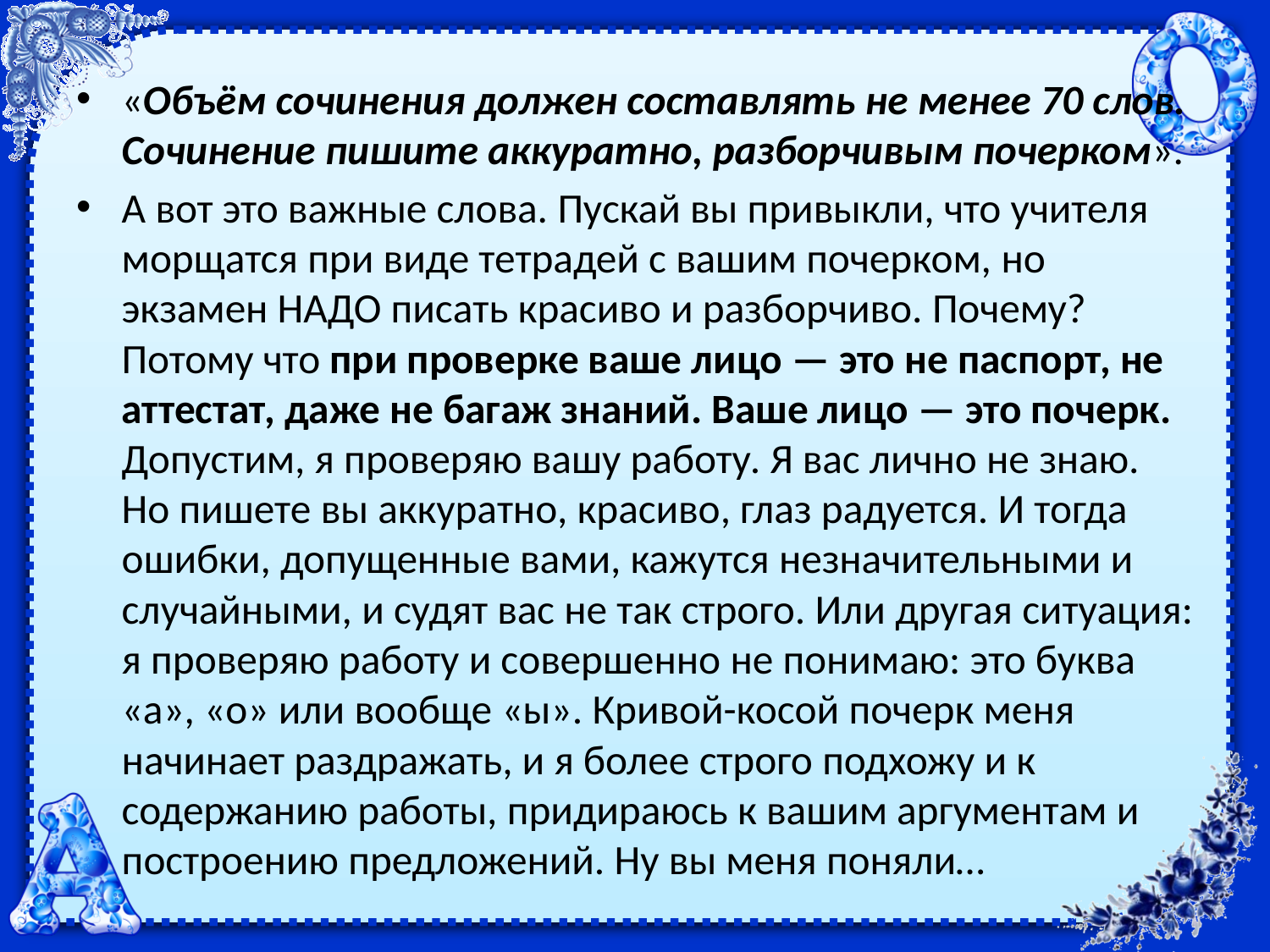

«Объём сочинения должен составлять не менее 70 слов. Сочинение пишите аккуратно, разборчивым почерком».
А вот это важные слова. Пускай вы привыкли, что учителя морщатся при виде тетрадей с вашим почерком, но экзамен НАДО писать красиво и разборчиво. Почему? Потому что при проверке ваше лицо — это не паспорт, не аттестат, даже не багаж знаний. Ваше лицо — это почерк. Допустим, я проверяю вашу работу. Я вас лично не знаю. Но пишете вы аккуратно, красиво, глаз радуется. И тогда ошибки, допущенные вами, кажутся незначительными и случайными, и судят вас не так строго. Или другая ситуация: я проверяю работу и совершенно не понимаю: это буква «а», «о» или вообще «ы». Кривой-косой почерк меня начинает раздражать, и я более строго подхожу и к содержанию работы, придираюсь к вашим аргументам и построению предложений. Ну вы меня поняли…